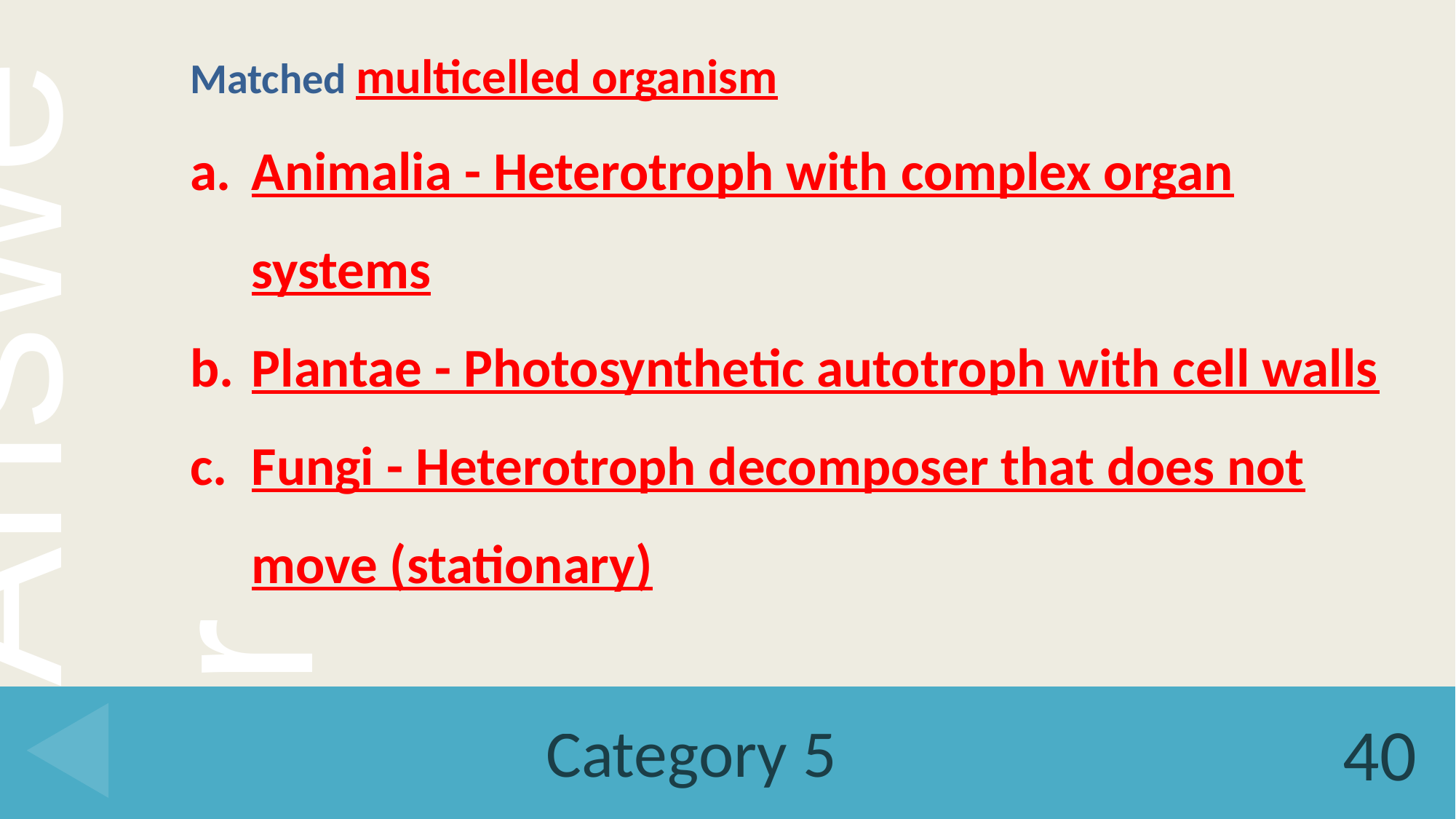

Matched multicelled organism
Animalia - Heterotroph with complex organ systems
Plantae - Photosynthetic autotroph with cell walls
Fungi - Heterotroph decomposer that does not move (stationary)

# Category 5
40